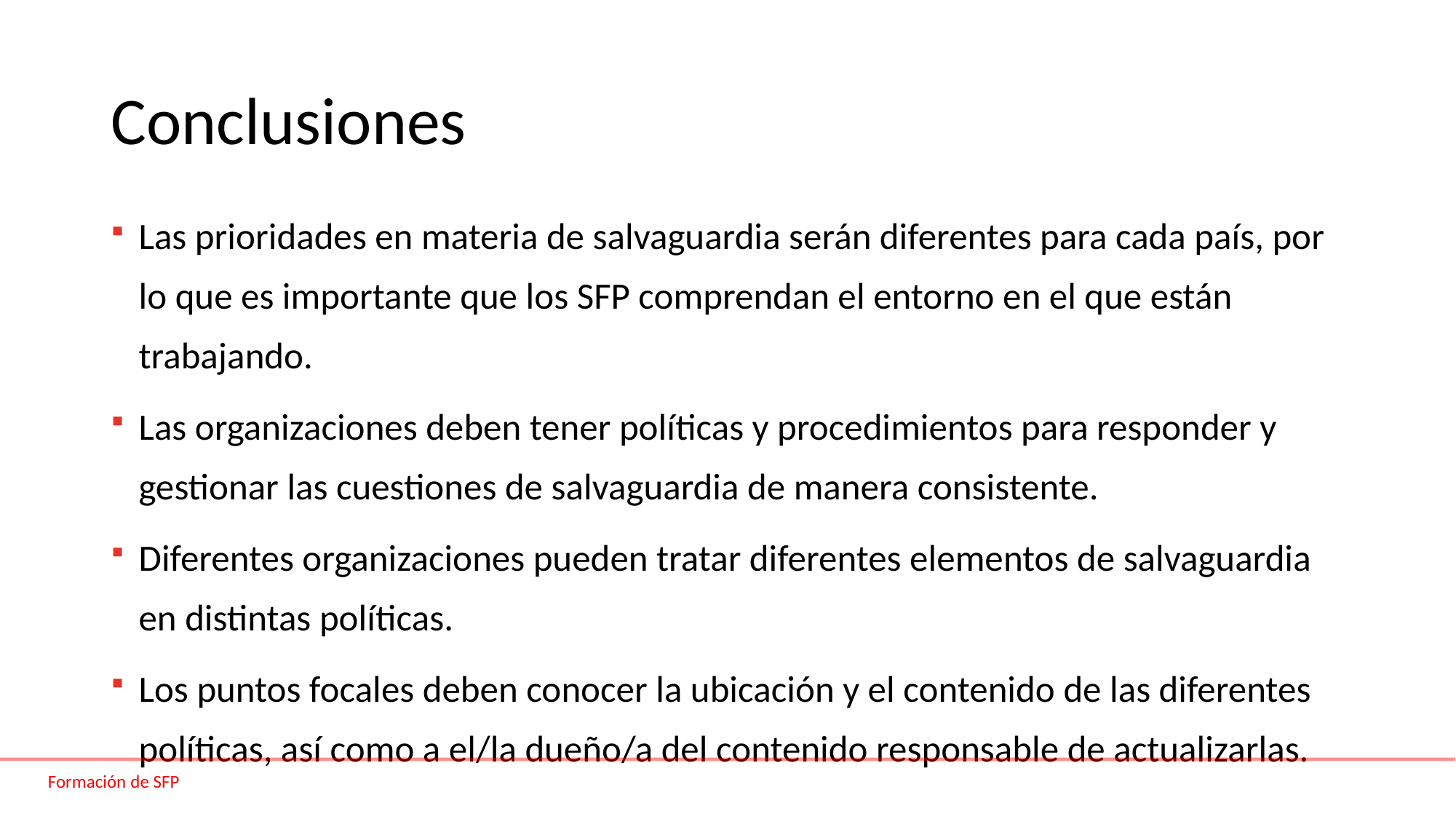

# Conclusiones
Las prioridades en materia de salvaguardia serán diferentes para cada país, por lo que es importante que los SFP comprendan el entorno en el que están trabajando.
Las organizaciones deben tener políticas y procedimientos para responder y gestionar las cuestiones de salvaguardia de manera consistente.
Diferentes organizaciones pueden tratar diferentes elementos de salvaguardia en distintas políticas.
Los puntos focales deben conocer la ubicación y el contenido de las diferentes políticas, así como a el/la dueño/a del contenido responsable de actualizarlas.

Formación de SFP